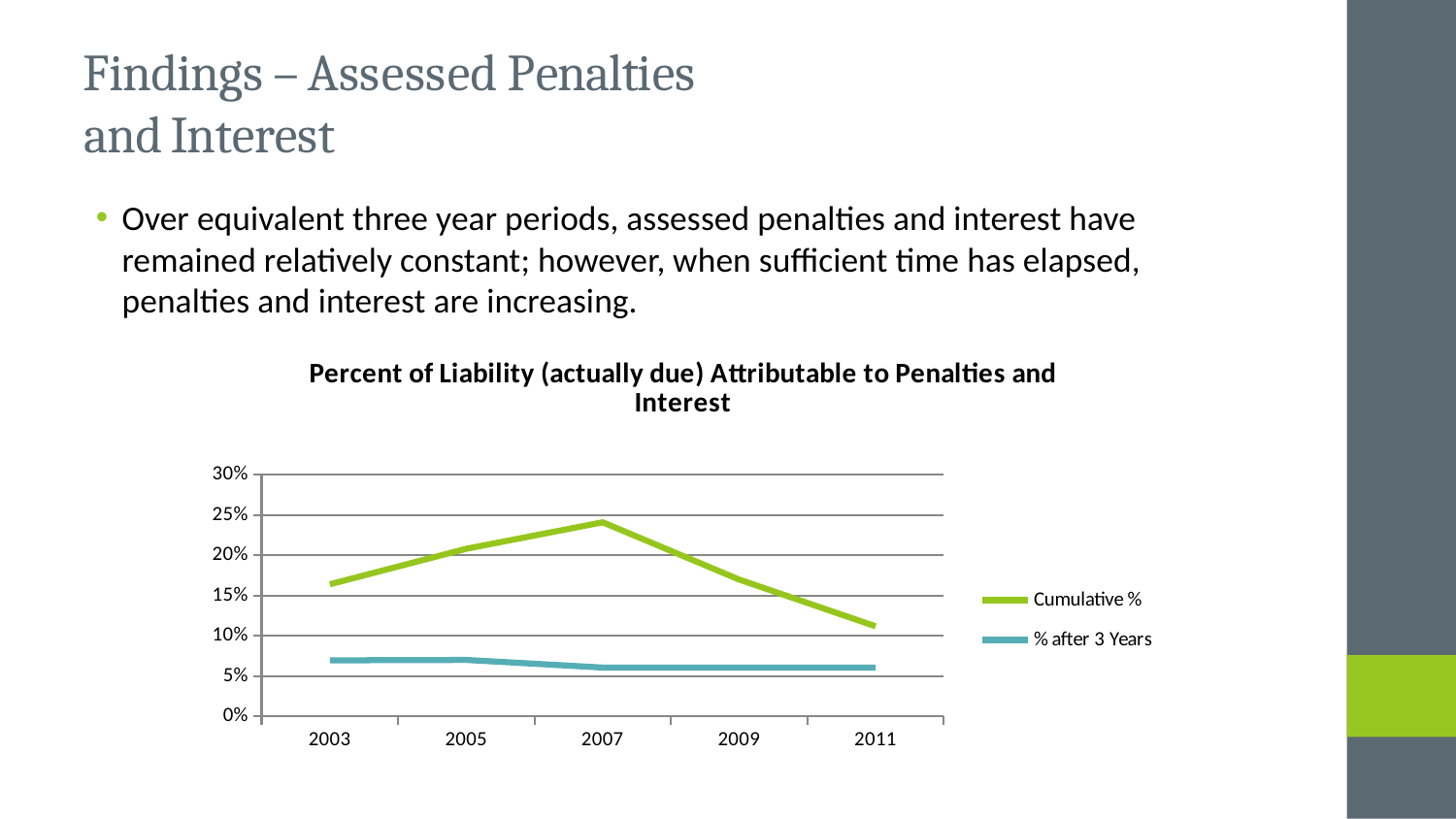

# Findings – Assessed Penalties and Interest
Over equivalent three year periods, assessed penalties and interest have remained relatively constant; however, when sufficient time has elapsed, penalties and interest are increasing.

### Chart: Percent of Liability (actually due) Attributable to Penalties and Interest

| Category | Cumulative % | % after 3 Years |
|---|---|---|
| 2003 | 0.1638357426815352 | 0.06957147035931396 |
| 2005 | 0.20794995122568 | 0.07006438664062707 |
| 2007 | 0.24079559789009217 | 0.06062388481344894 |
| 2009 | 0.16975279111883929 | 0.06062388481344894 |
| 2011 | 0.11178268771486748 | 0.06062388481344894 |